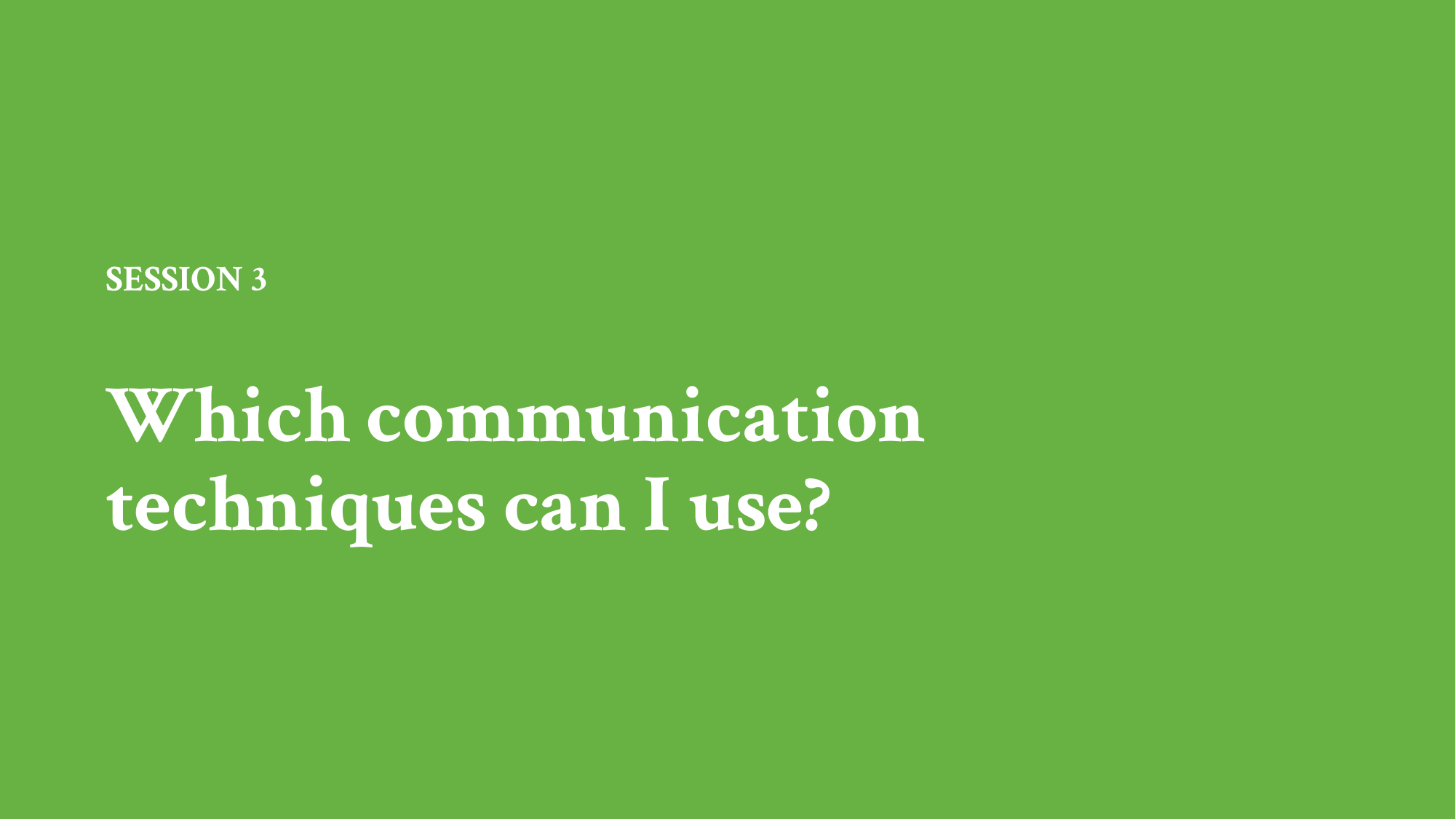

SESSION 3
Which communication techniques can I use?